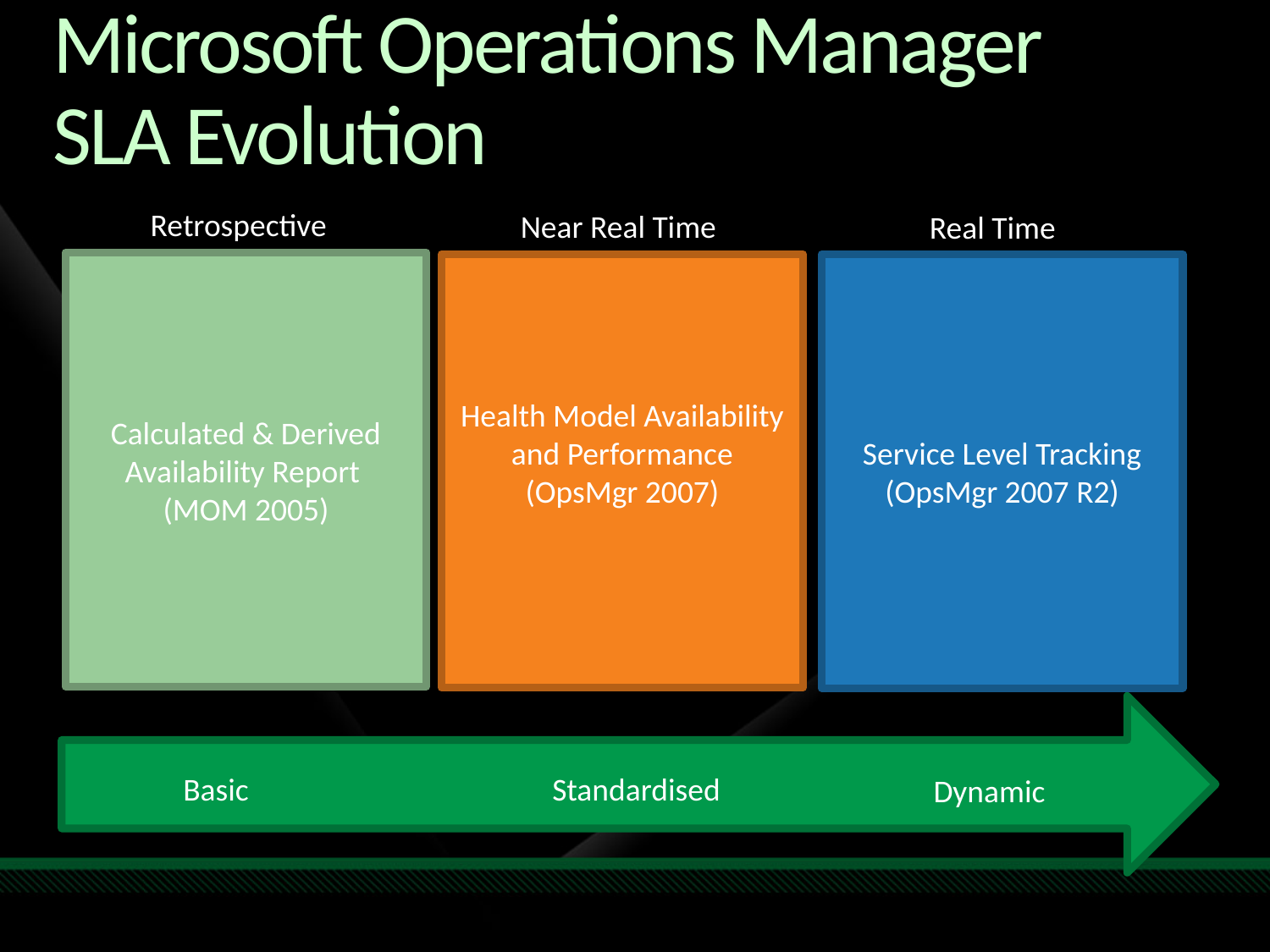

# Microsoft Operations Manager SLA Evolution
Retrospective
Near Real Time
Real Time
Calculated & Derived Availability Report
(MOM 2005)
Health Model Availability and Performance (OpsMgr 2007)

Service Level Tracking
(OpsMgr 2007 R2)

Basic
Standardised
Dynamic